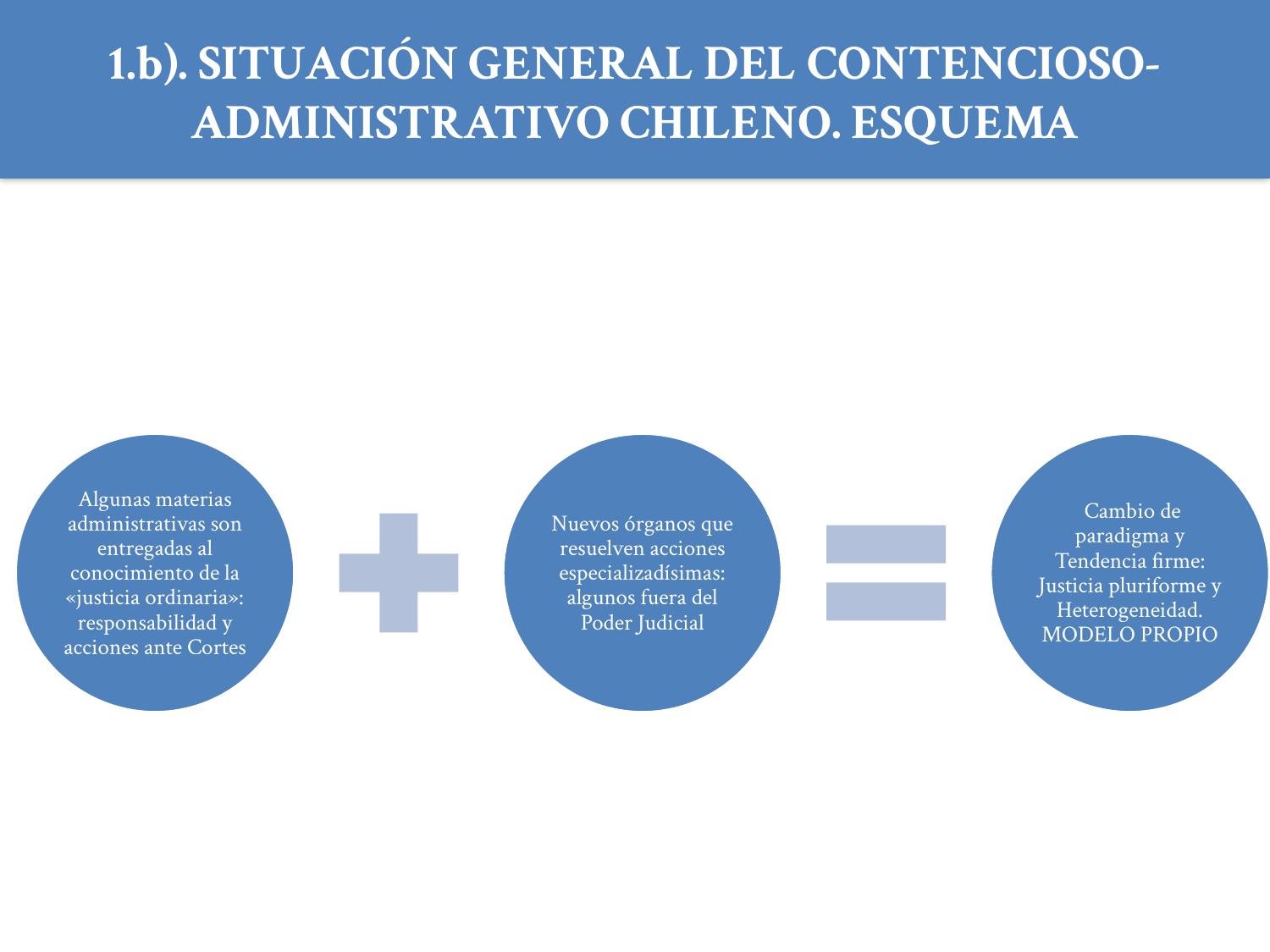

# 1.b). Situación general del contencioso-administrativo chileno. Esquema
Algunas materias administrativas son entregadas al conocimiento de la «justicia ordinaria»: responsabilidad y acciones ante Cortes

Nuevos órganos que resuelven acciones especializadísimas: algunos fuera del Poder Judicial

 Cambio de paradigma y Tendencia firme: Justicia pluriforme y Heterogeneidad. MODELO PROPIO